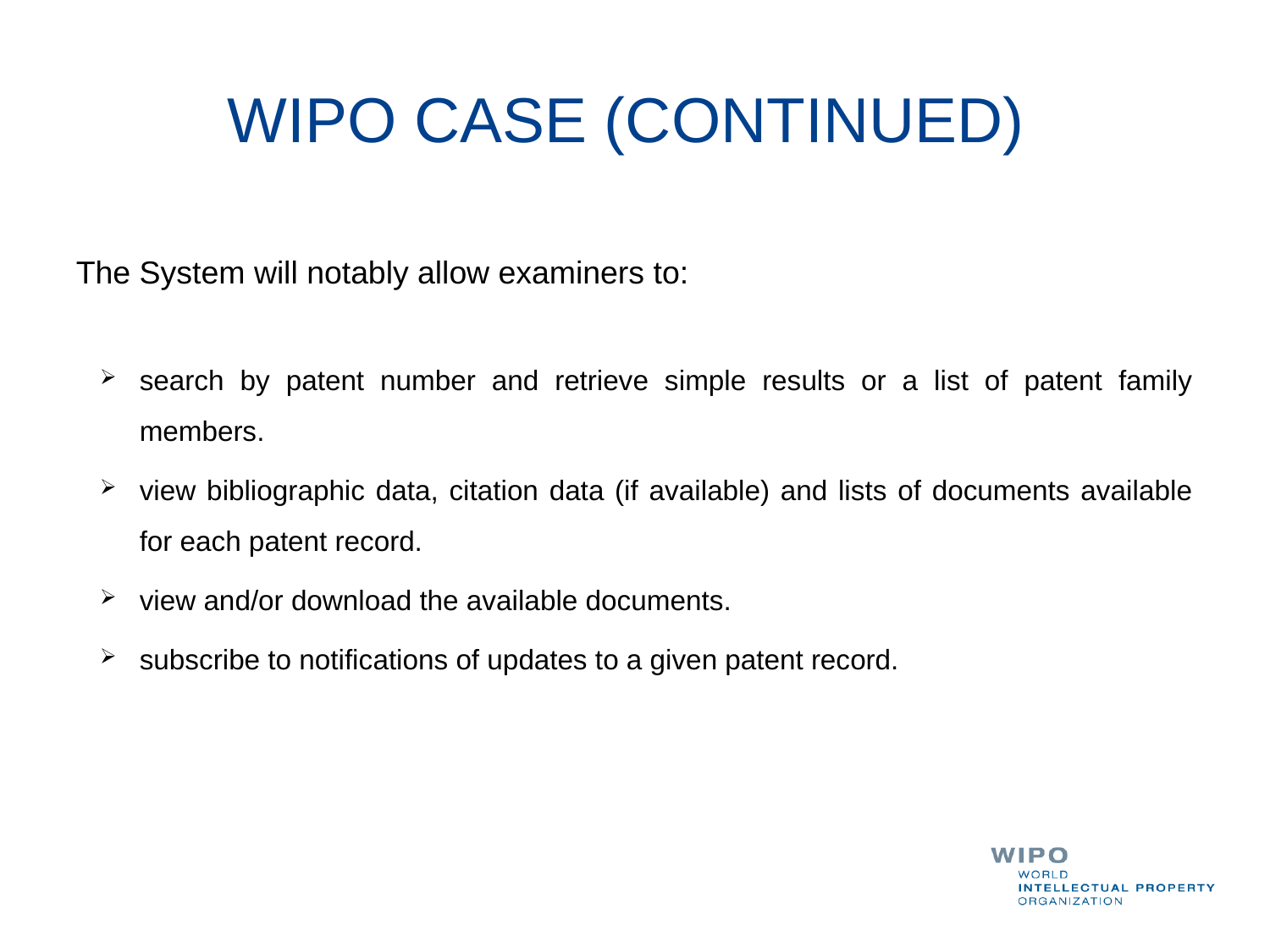

# WIPO CASE (CONTINUED)
The System will notably allow examiners to:

search by patent number and retrieve simple results or a list of patent family members.
view bibliographic data, citation data (if available) and lists of documents available for each patent record.
view and/or download the available documents.
subscribe to notifications of updates to a given patent record.